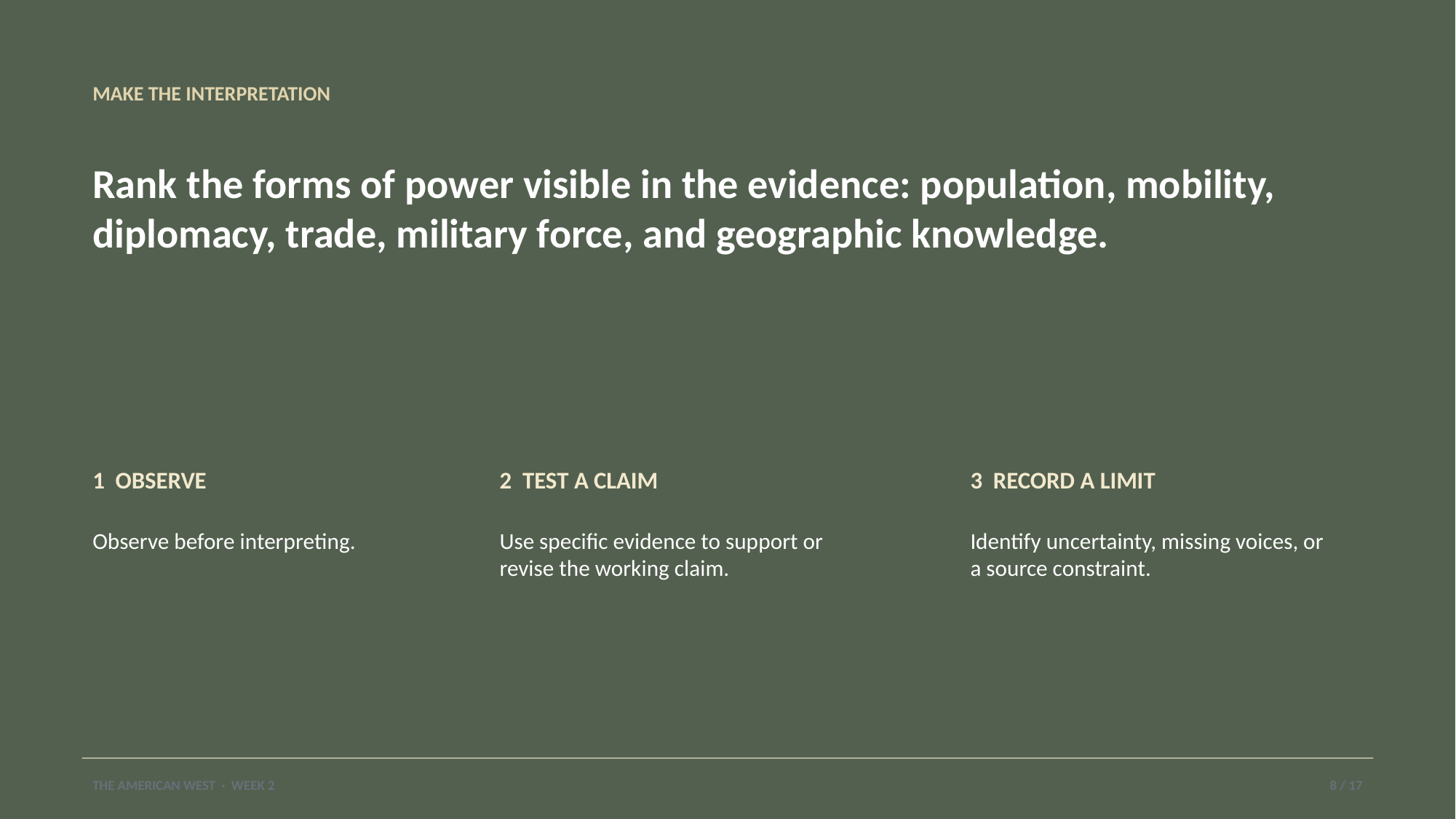

MAKE THE INTERPRETATION
Rank the forms of power visible in the evidence: population, mobility, diplomacy, trade, military force, and geographic knowledge.
1  OBSERVE
2  TEST A CLAIM
3  RECORD A LIMIT
Observe before interpreting.
Use specific evidence to support or revise the working claim.
Identify uncertainty, missing voices, or a source constraint.

THE AMERICAN WEST  ·  WEEK 2
8 / 17